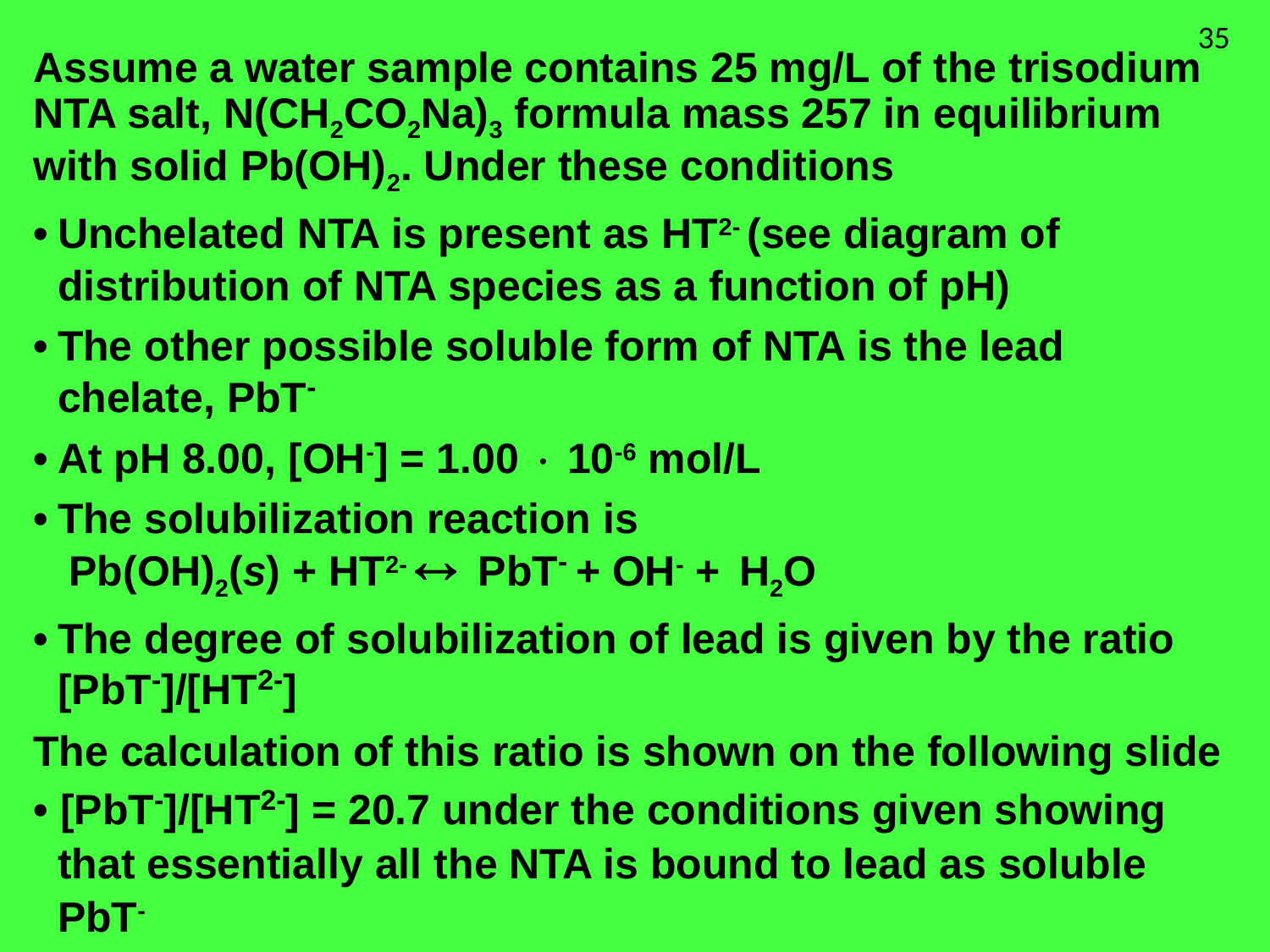

35
Assume a water sample contains 25 mg/L of the trisodium NTA salt, N(CH2CO2Na)3 formula mass 257 in equilibrium with solid Pb(OH)2. Under these conditions
•	Unchelated NTA is present as HT2- (see diagram of distribution of NTA species as a function of pH)
•	The other possible soluble form of NTA is the lead chelate, PbT-
•	At pH 8.00, [OH-] = 1.00 ⋅ 10-6 mol/L
•	The solubilization reaction is
   Pb(OH)2(s) + HT2- ↔ PbT- + OH- +  H2O
•	The degree of solubilization of lead is given by the ratio [PbT-]/[HT2-]
The calculation of this ratio is shown on the following slide
• [PbT-]/[HT2-] = 20.7 under the conditions given showing that essentially all the NTA is bound to lead as soluble PbT-